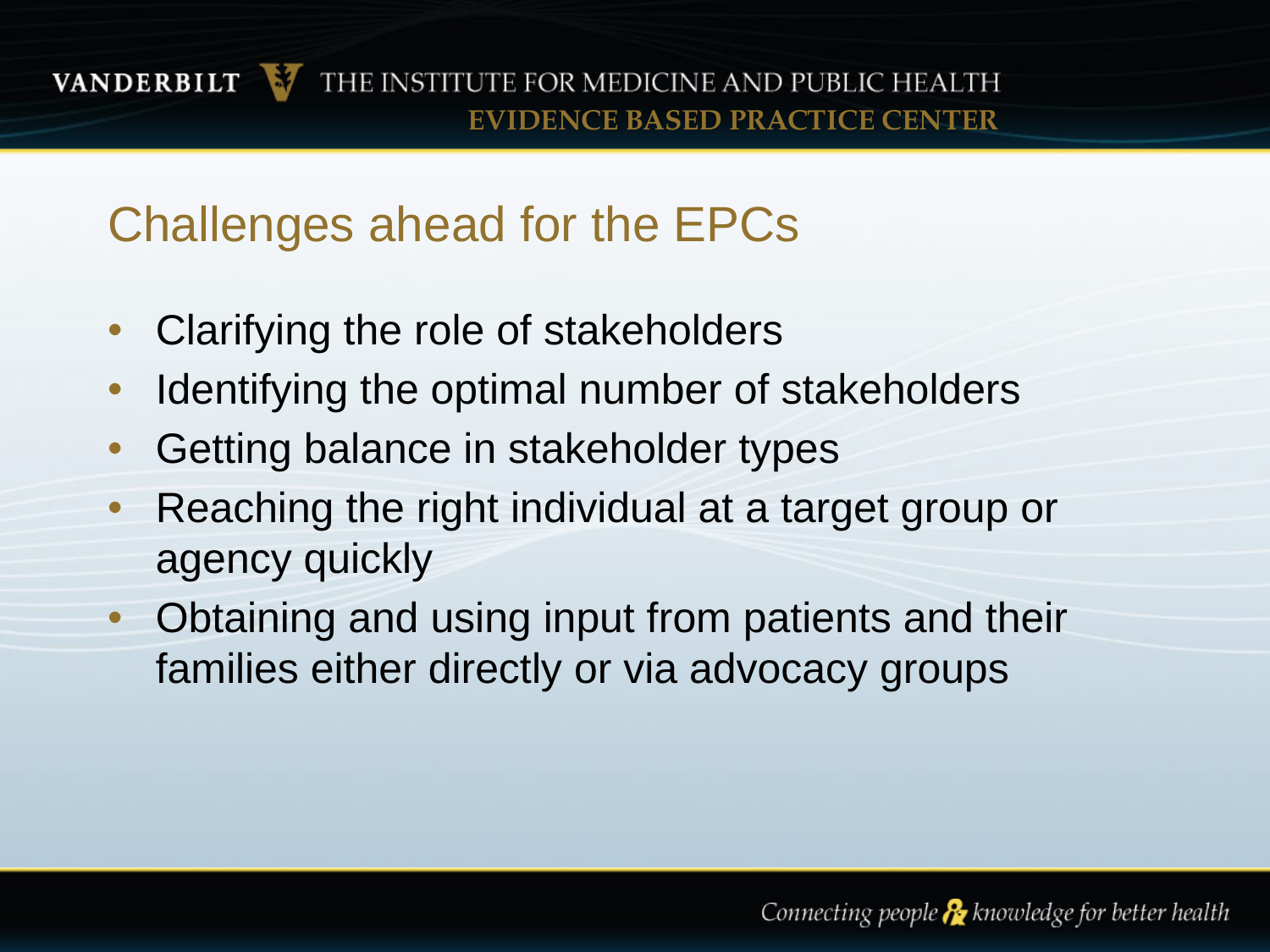

# Challenges ahead for the EPCs
Clarifying the role of stakeholders
Identifying the optimal number of stakeholders
Getting balance in stakeholder types
Reaching the right individual at a target group or agency quickly
Obtaining and using input from patients and their families either directly or via advocacy groups